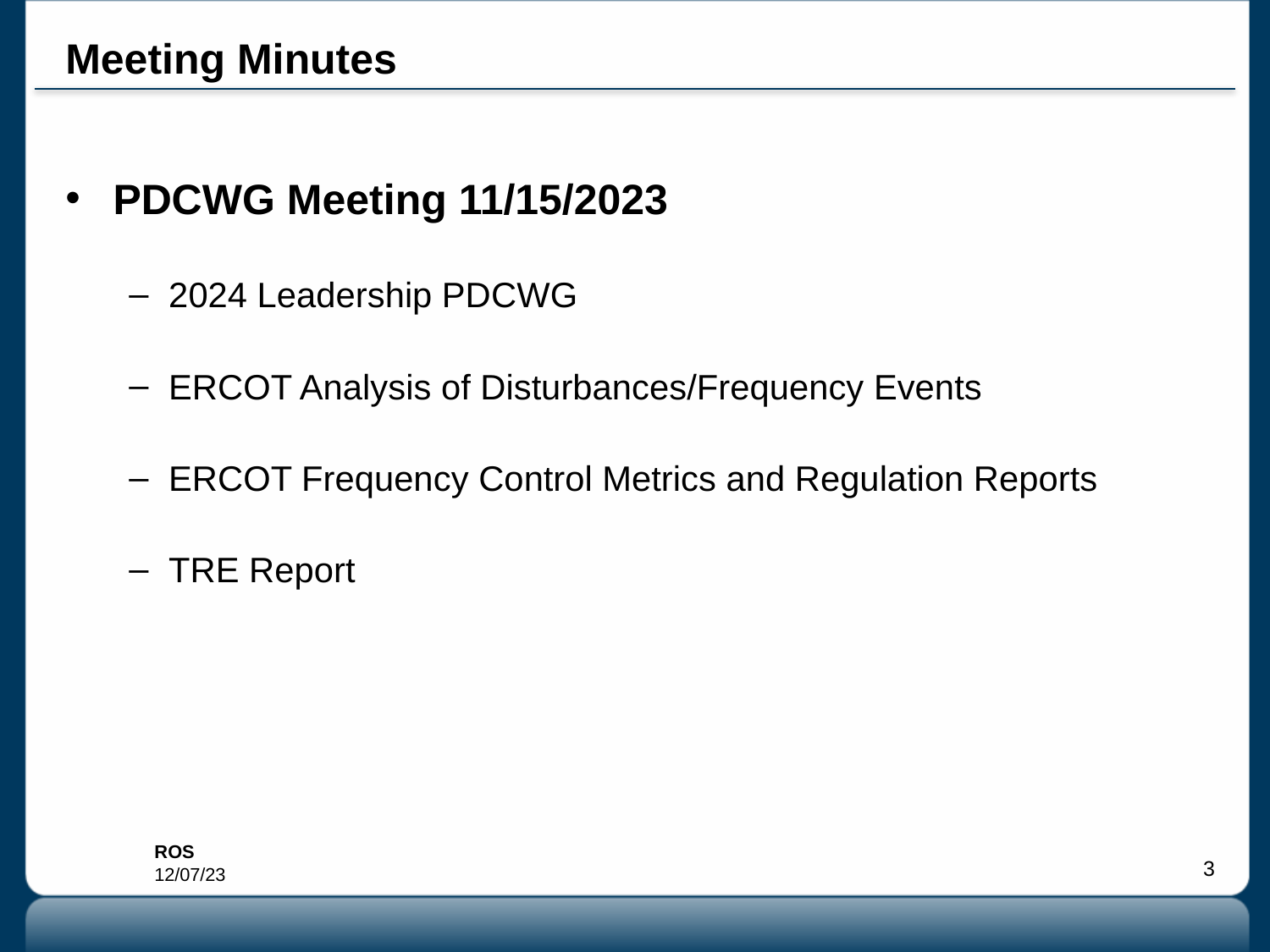

# Meeting Minutes
PDCWG Meeting 11/15/2023
2024 Leadership PDCWG
ERCOT Analysis of Disturbances/Frequency Events
ERCOT Frequency Control Metrics and Regulation Reports
TRE Report